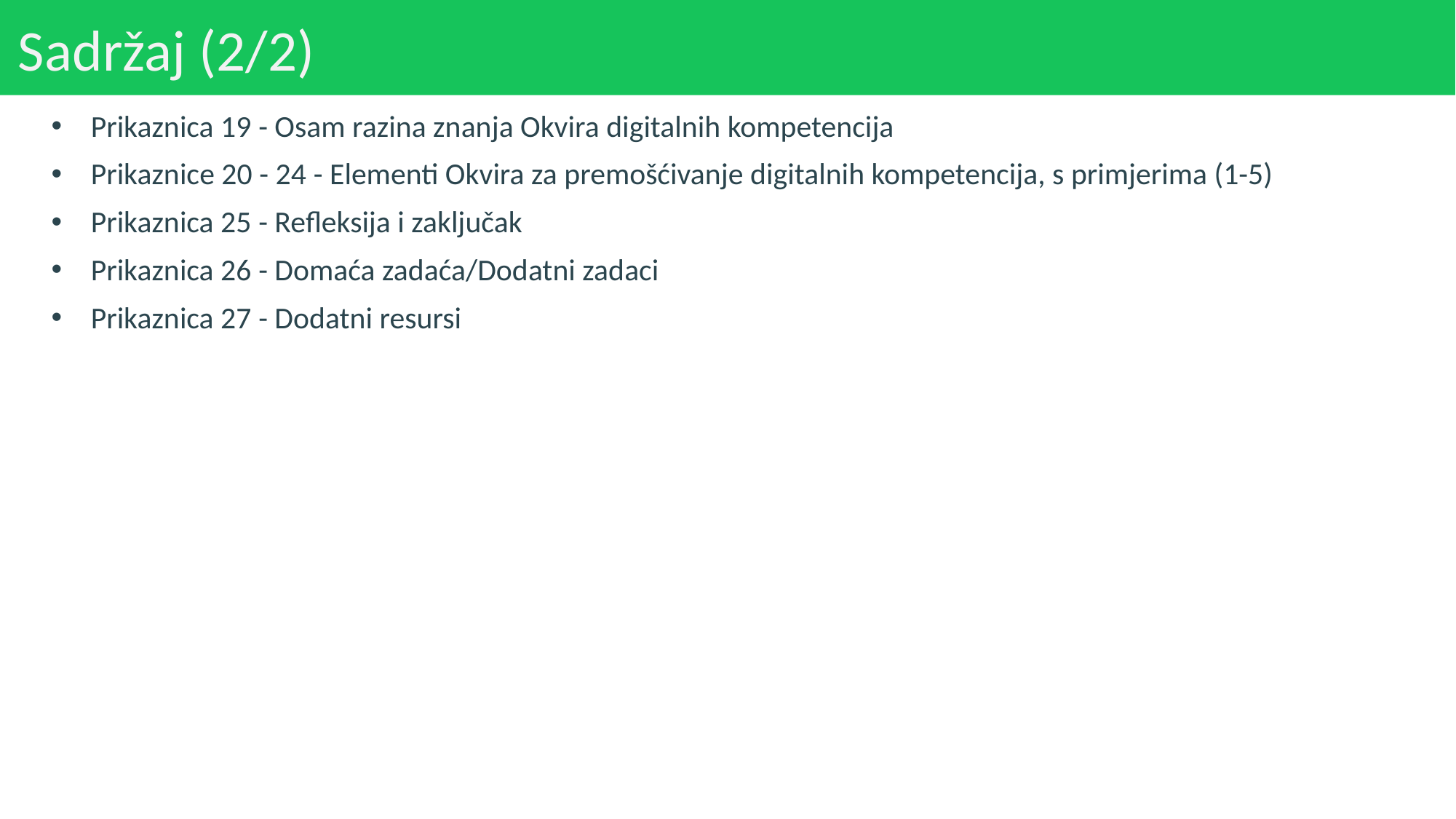

Sadržaj (2/2)
Prikaznica 19 - Osam razina znanja Okvira digitalnih kompetencija
Prikaznice 20 - 24 - Elementi Okvira za premošćivanje digitalnih kompetencija, s primjerima (1-5)
Prikaznica 25 - Refleksija i zaključak
Prikaznica 26 - Domaća zadaća/Dodatni zadaci
Prikaznica 27 - Dodatni resursi